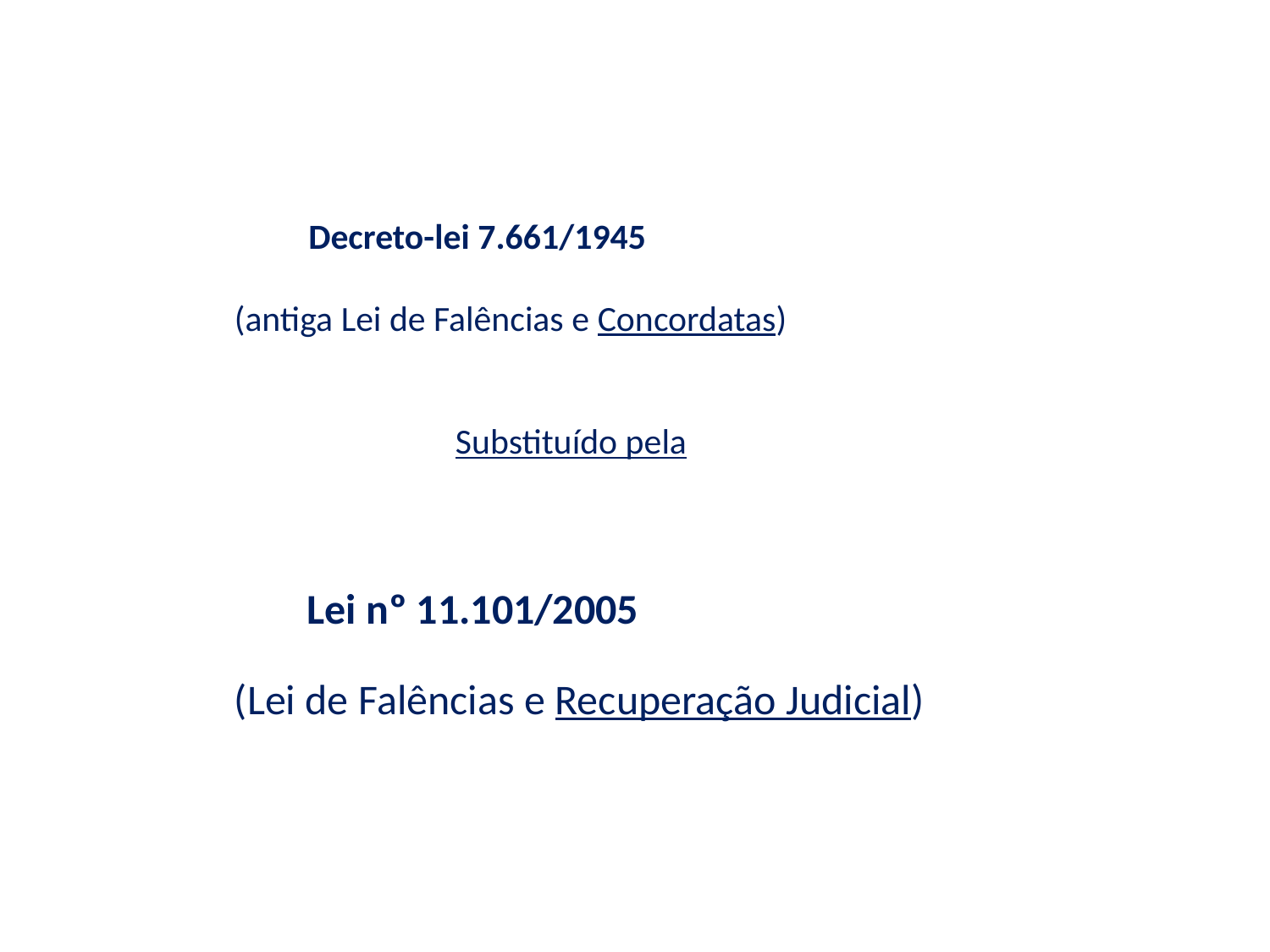

Decreto-lei 7.661/1945

(antiga Lei de Falências e Concordatas)

Substituído pela

Lei nº 11.101/2005

(Lei de Falências e Recuperação Judicial)